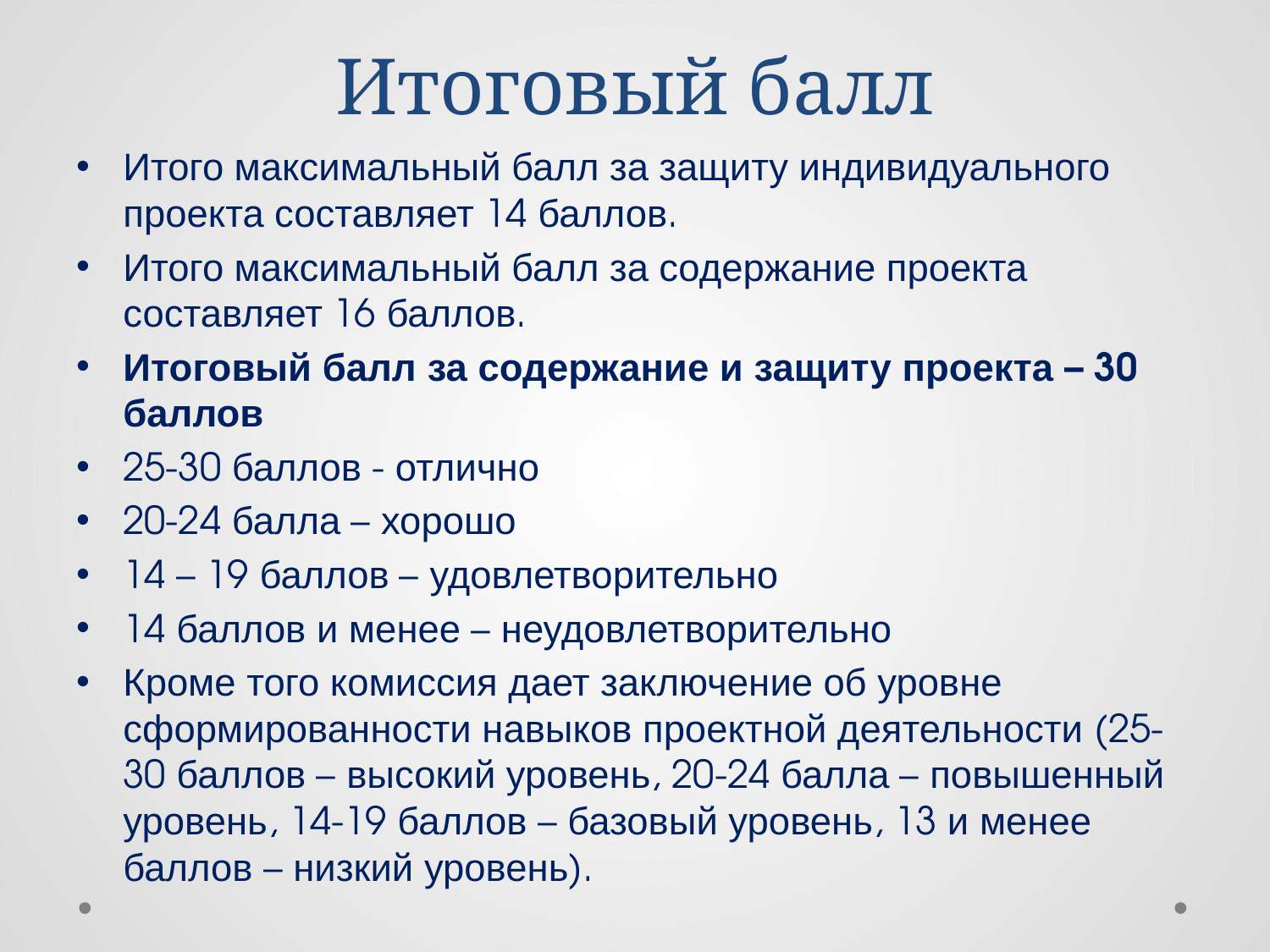

# Итоговый балл
Итого максимальный балл за защиту индивидуального проекта составляет 14 баллов.
Итого максимальный балл за содержание проекта составляет 16 баллов.
Итоговый балл за содержание и защиту проекта – 30 баллов
25-30 баллов - отлично
20-24 балла – хорошо
14 – 19 баллов – удовлетворительно
14 баллов и менее – неудовлетворительно
Кроме того комиссия дает заключение об уровне сформированности навыков проектной деятельности (25-30 баллов – высокий уровень, 20-24 балла – повышенный уровень, 14-19 баллов – базовый уровень, 13 и менее баллов – низкий уровень).